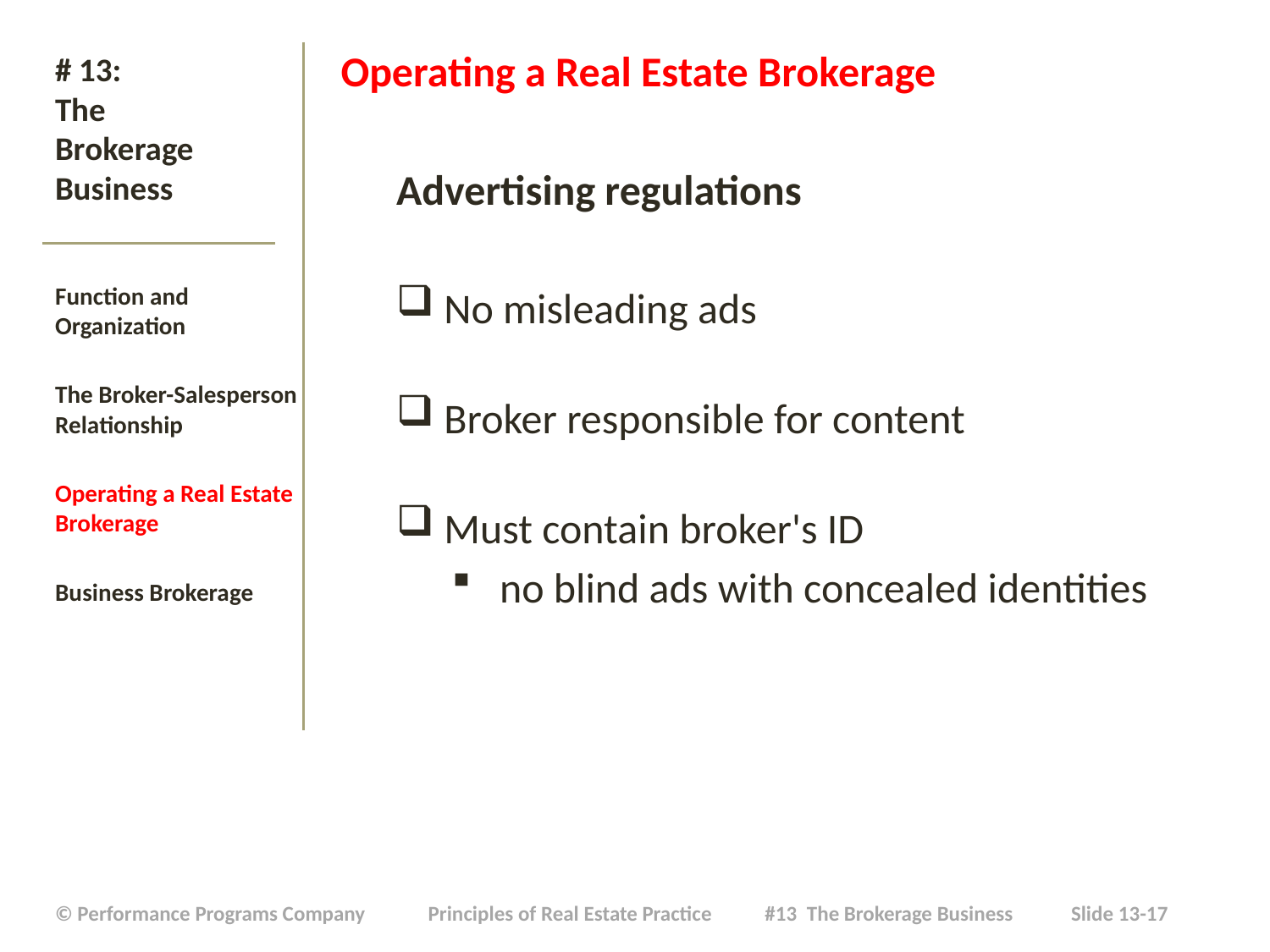

Operating a Real Estate Brokerage

Advertising regulations

No misleading ads
Broker responsible for content
Must contain broker's ID
no blind ads with concealed identities

# # 13: The Brokerage Business

Function and Organization

The Broker-Salesperson Relationship

Operating a Real Estate Brokerage

Business Brokerage

| © Performance Programs Company Principles of Real Estate Practice #13 The Brokerage Business Slide 13-17 |
| --- |